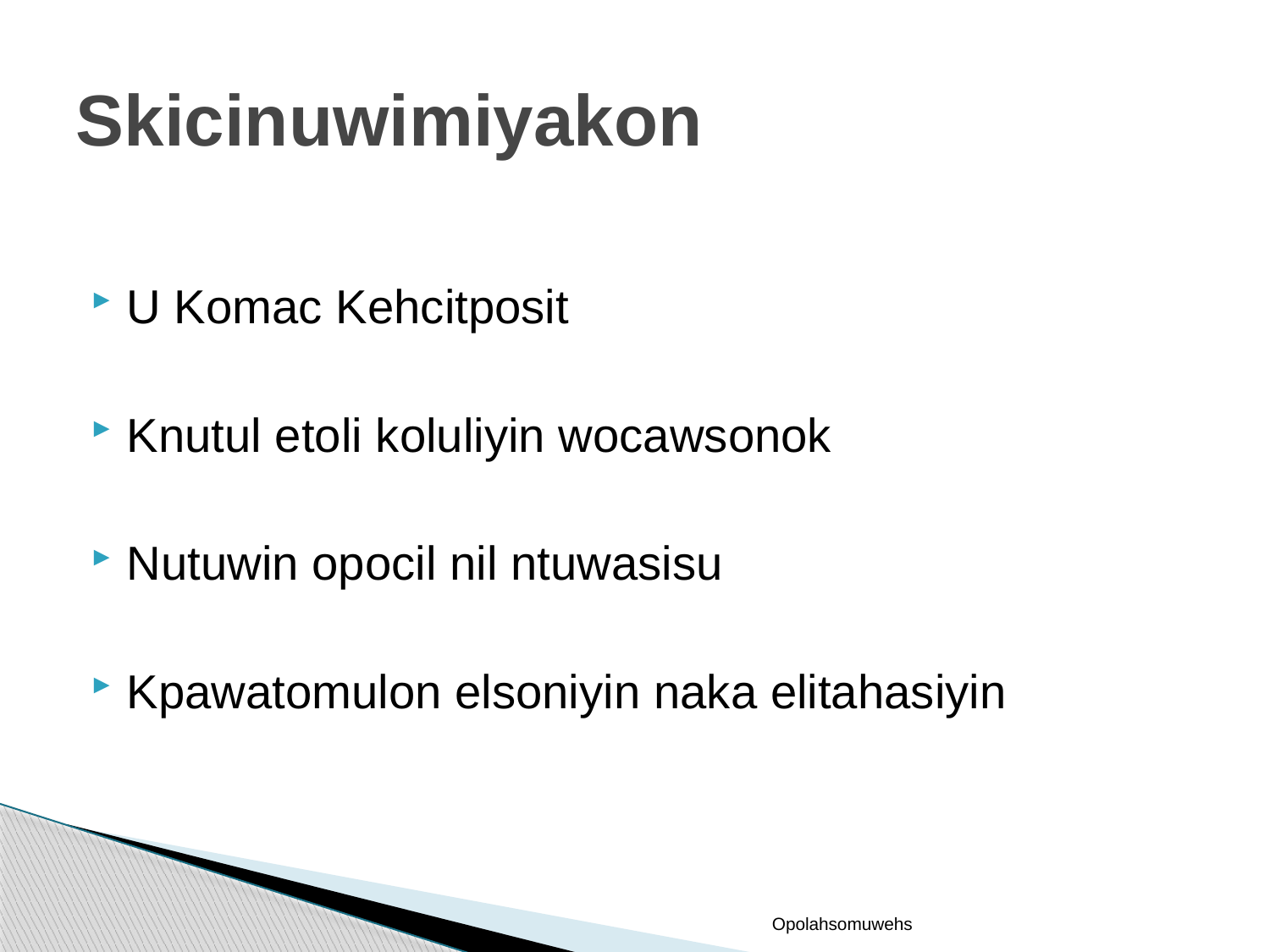

# Skicinuwimiyakon

U Komac Kehcitposit

Knutul etoli koluliyin wocawsonok

Nutuwin opocil nil ntuwasisu

Kpawatomulon elsoniyin naka elitahasiyin
Opolahsomuwehs